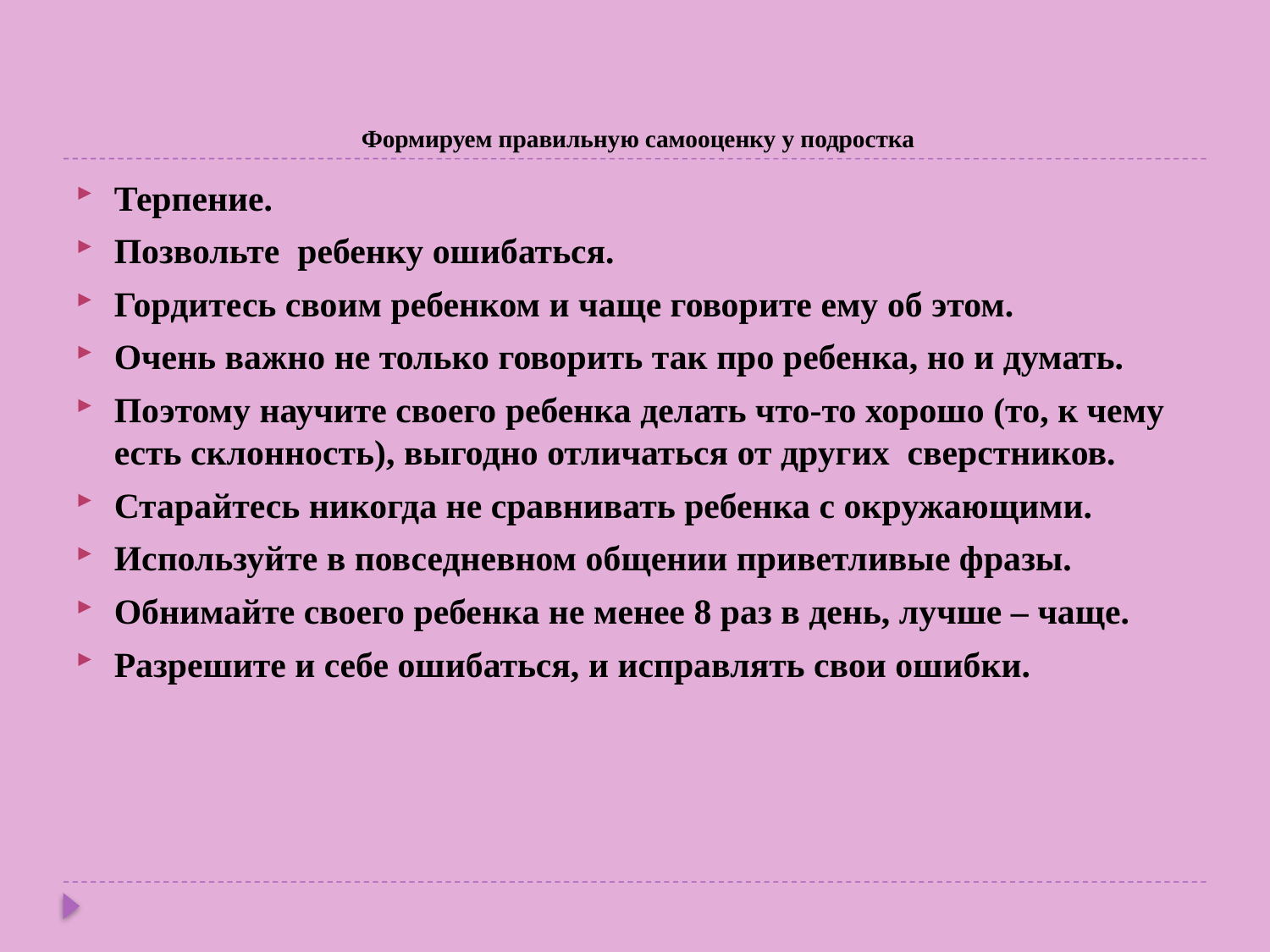

# Формируем правильную самооценку у подростка
Терпение.
Позвольте  ребенку ошибаться.
Гордитесь своим ребенком и чаще говорите ему об этом.
Очень важно не только говорить так про ребенка, но и думать.
Поэтому научите своего ребенка делать что-то хорошо (то, к чему есть склонность), выгодно отличаться от других  сверстников.
Старайтесь никогда не сравнивать ребенка с окружающими.
Используйте в повседневном общении приветливые фразы.
Обнимайте своего ребенка не менее 8 раз в день, лучше – чаще.
Разрешите и себе ошибаться, и исправлять свои ошибки.